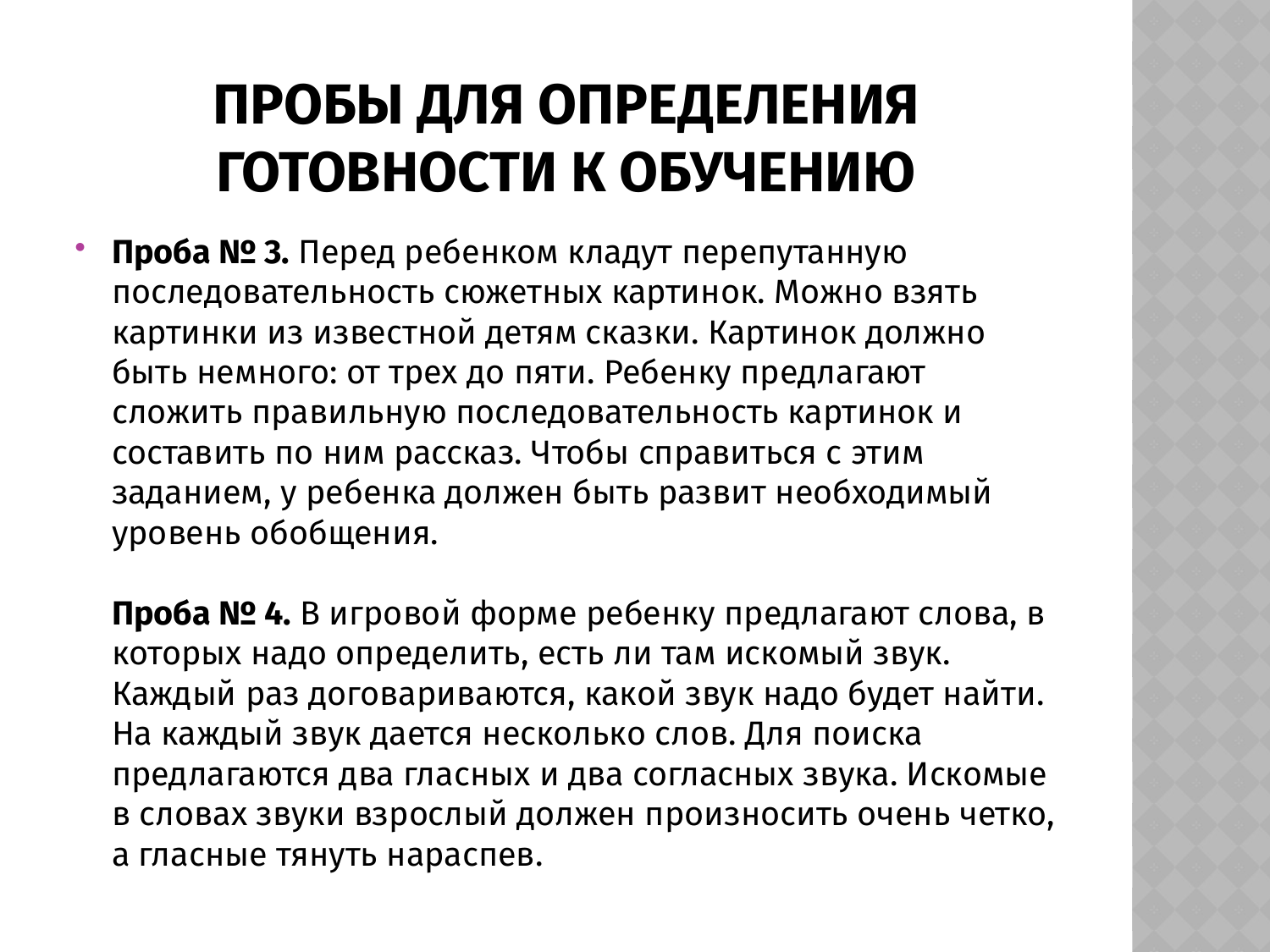

# Пробы для определения готовности к обучению
Проба № 3. Перед ребенком кладут перепутанную последовательность сюжетных картинок. Можно взять картинки из известной детям сказки. Картинок должно быть немного: от трех до пяти. Ребенку предлагают сложить правильную последовательность картинок и составить по ним рассказ. Чтобы справиться с этим заданием, у ребенка должен быть развит необходимый уровень обобщения.
Проба № 4. В игровой форме ребенку предлагают слова, в которых надо определить, есть ли там искомый звук. Каждый раз договариваются, какой звук надо будет найти. На каждый звук дается несколько слов. Для поиска предлагаются два гласных и два согласных звука. Искомые в словах звуки взрослый должен произносить очень четко, а гласные тянуть нараспев.